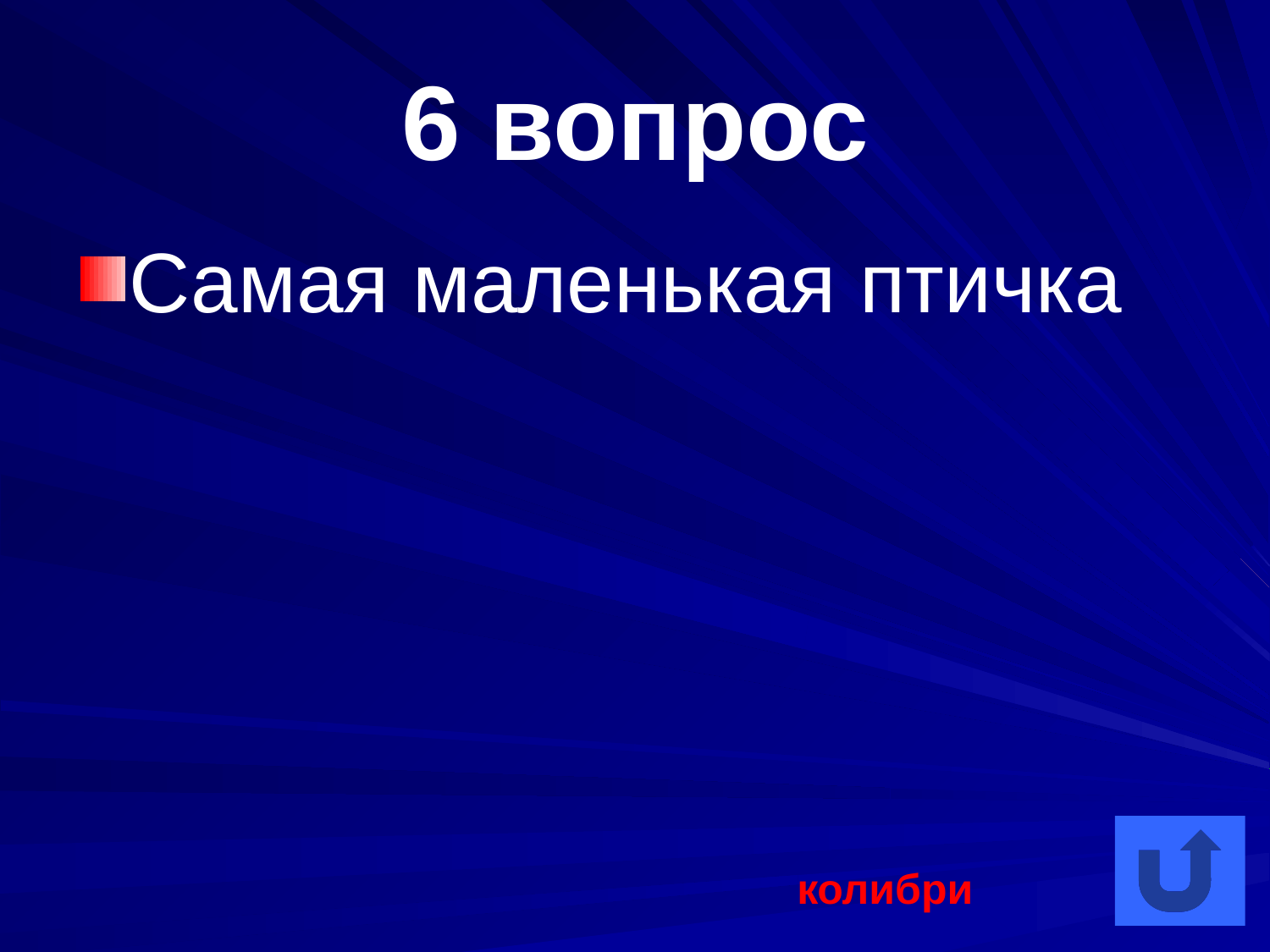

# 6 вопрос
Самая маленькая птичка

колибри